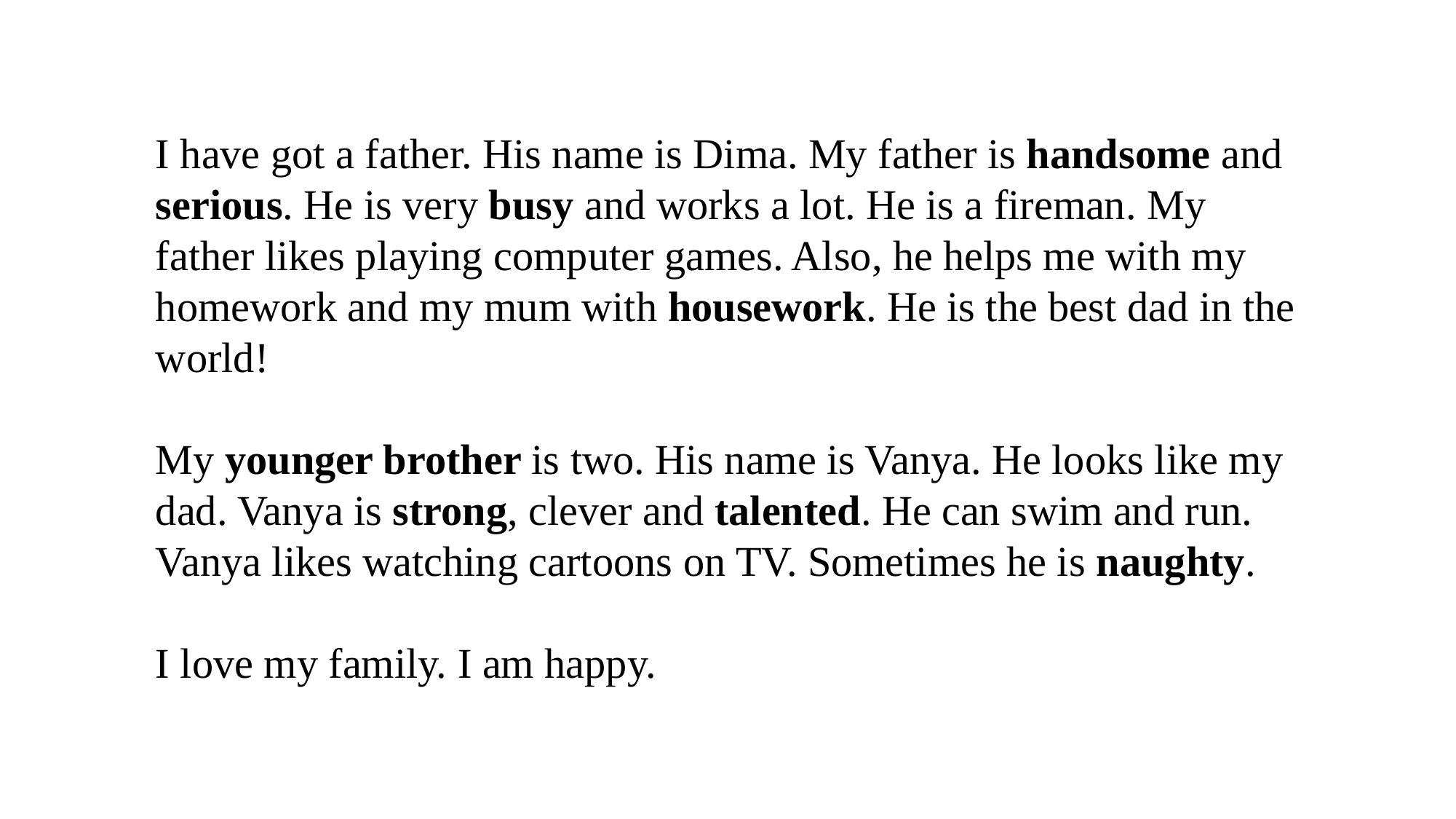

I have got a father. His name is Dima. My father is handsome and serious. He is very busy and works a lot. He is a fireman. My father likes playing computer games. Also, he helps me with my homework and my mum with housework. He is the best dad in the world!
My younger brother is two. His name is Vanya. He looks like my dad. Vanya is strong, clever and talented. He can swim and run. Vanya likes watching cartoons on TV. Sometimes he is naughty.
I love my family. I am happy.